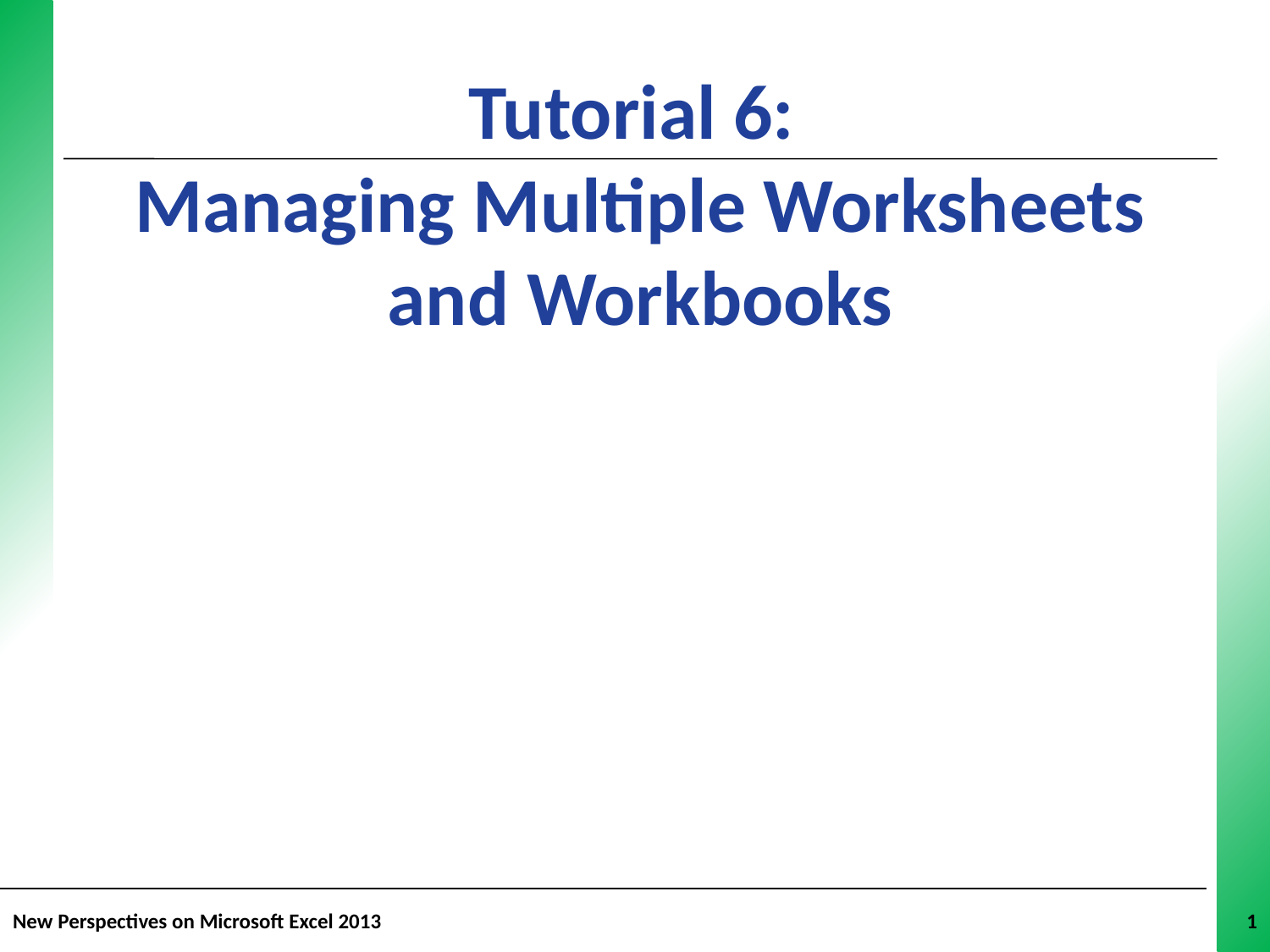

# Tutorial 6: Managing Multiple Worksheets and Workbooks
New Perspectives on Microsoft Excel 2013
1